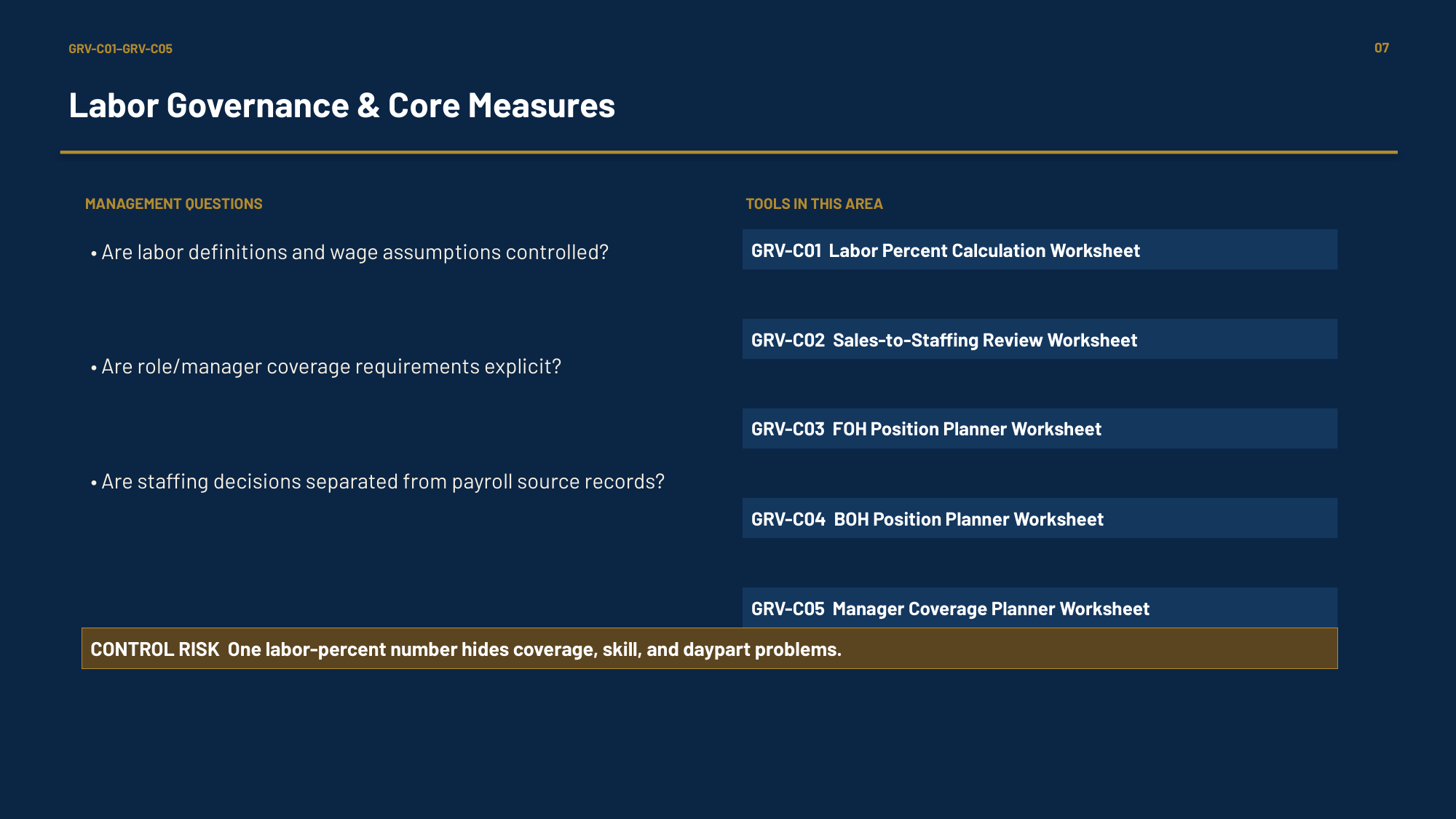

07
GRV-C01–GRV-C05
Labor Governance & Core Measures

MANAGEMENT QUESTIONS
TOOLS IN THIS AREA
• Are labor definitions and wage assumptions controlled?
GRV-C01  Labor Percent Calculation Worksheet
GRV-C02  Sales-to-Staffing Review Worksheet
• Are role/manager coverage requirements explicit?
GRV-C03  FOH Position Planner Worksheet
• Are staffing decisions separated from payroll source records?
GRV-C04  BOH Position Planner Worksheet
GRV-C05  Manager Coverage Planner Worksheet
CONTROL RISK  One labor-percent number hides coverage, skill, and daypart problems.